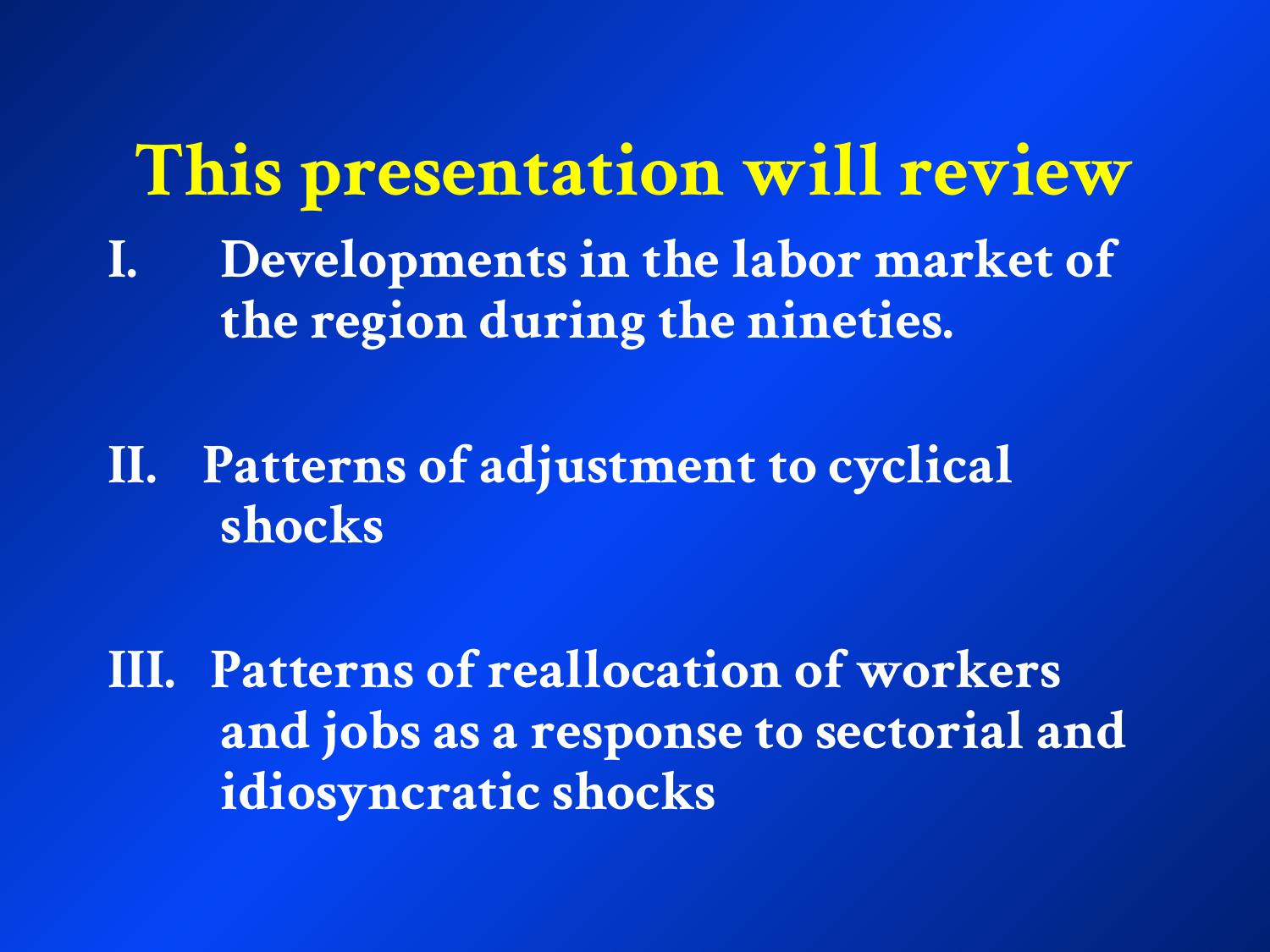

# This presentation will review
Developments in the labor market of the region during the nineties.

II.    Patterns of adjustment to cyclical shocks

III.   Patterns of reallocation of workers and jobs as a response to sectorial and idiosyncratic shocks